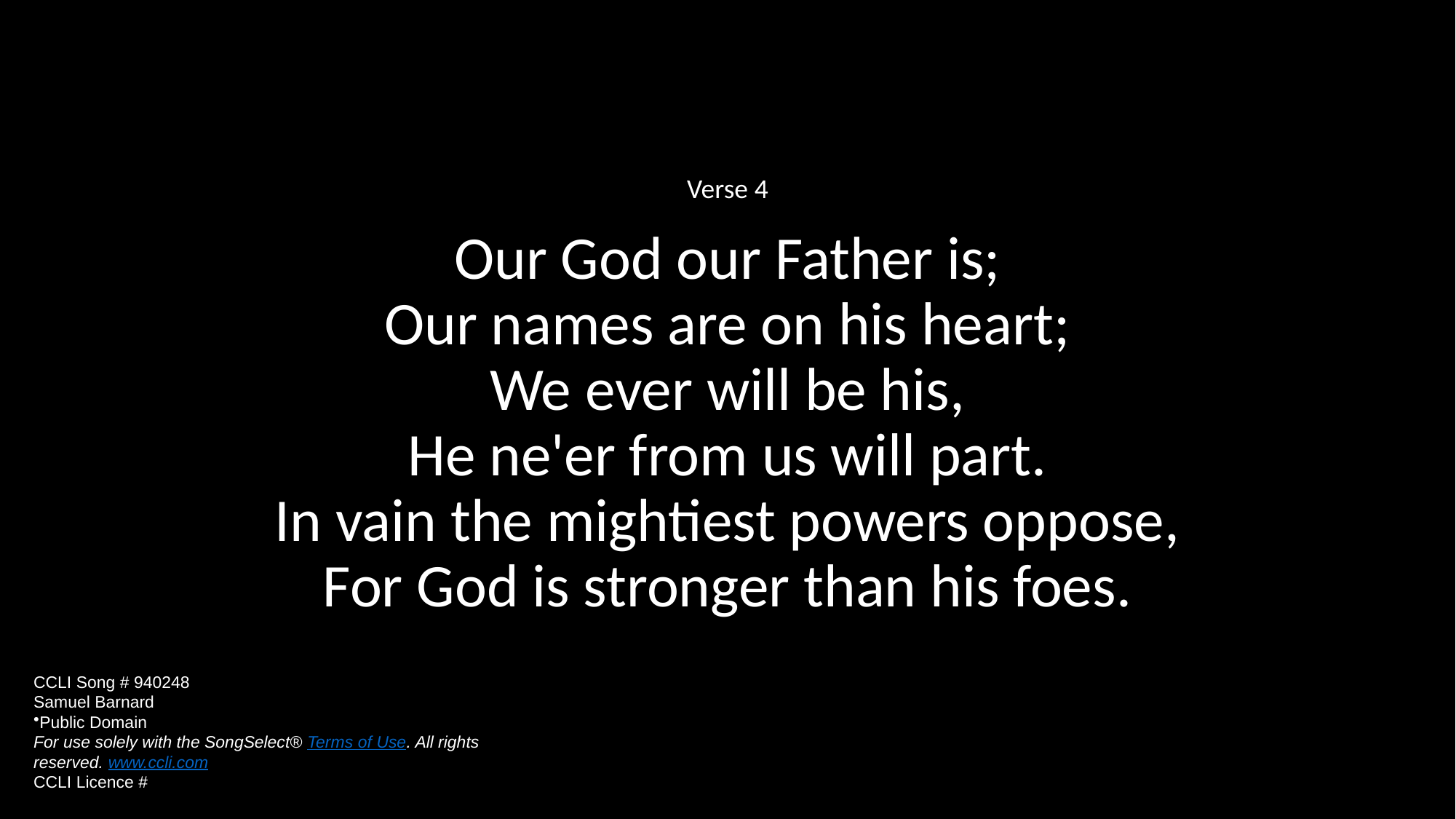

Verse 4
Our God our Father is;
Our names are on his heart;
We ever will be his,
He ne'er from us will part.
In vain the mightiest powers oppose,
For God is stronger than his foes.
CCLI Song # 940248
Samuel Barnard
Public Domain
For use solely with the SongSelect® Terms of Use. All rights reserved. www.ccli.com
CCLI Licence #